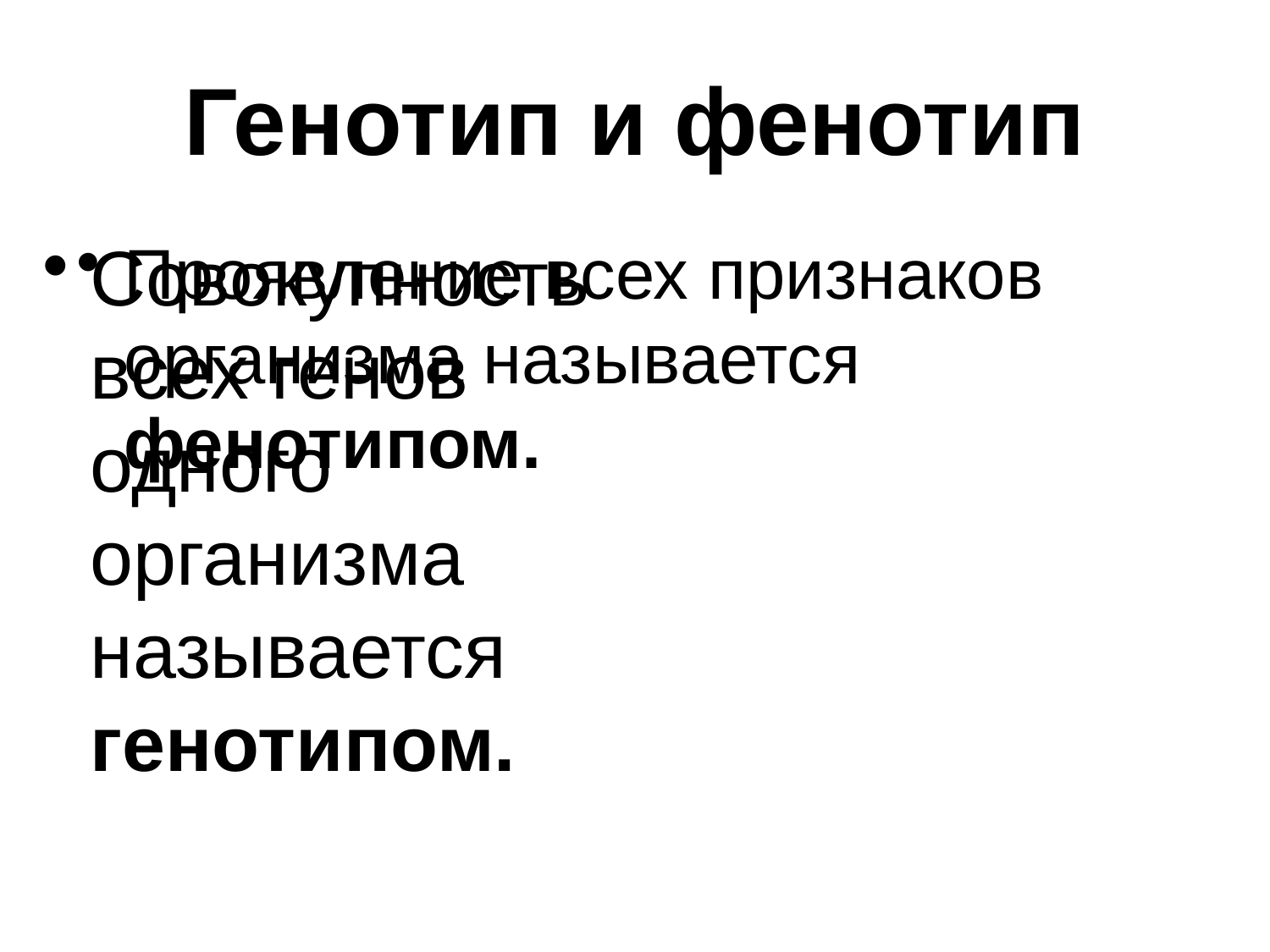

# Генотип и фенотип
Совокупность всех генов одного организма называется генотипом.
Проявление всех признаков организма называется фенотипом.